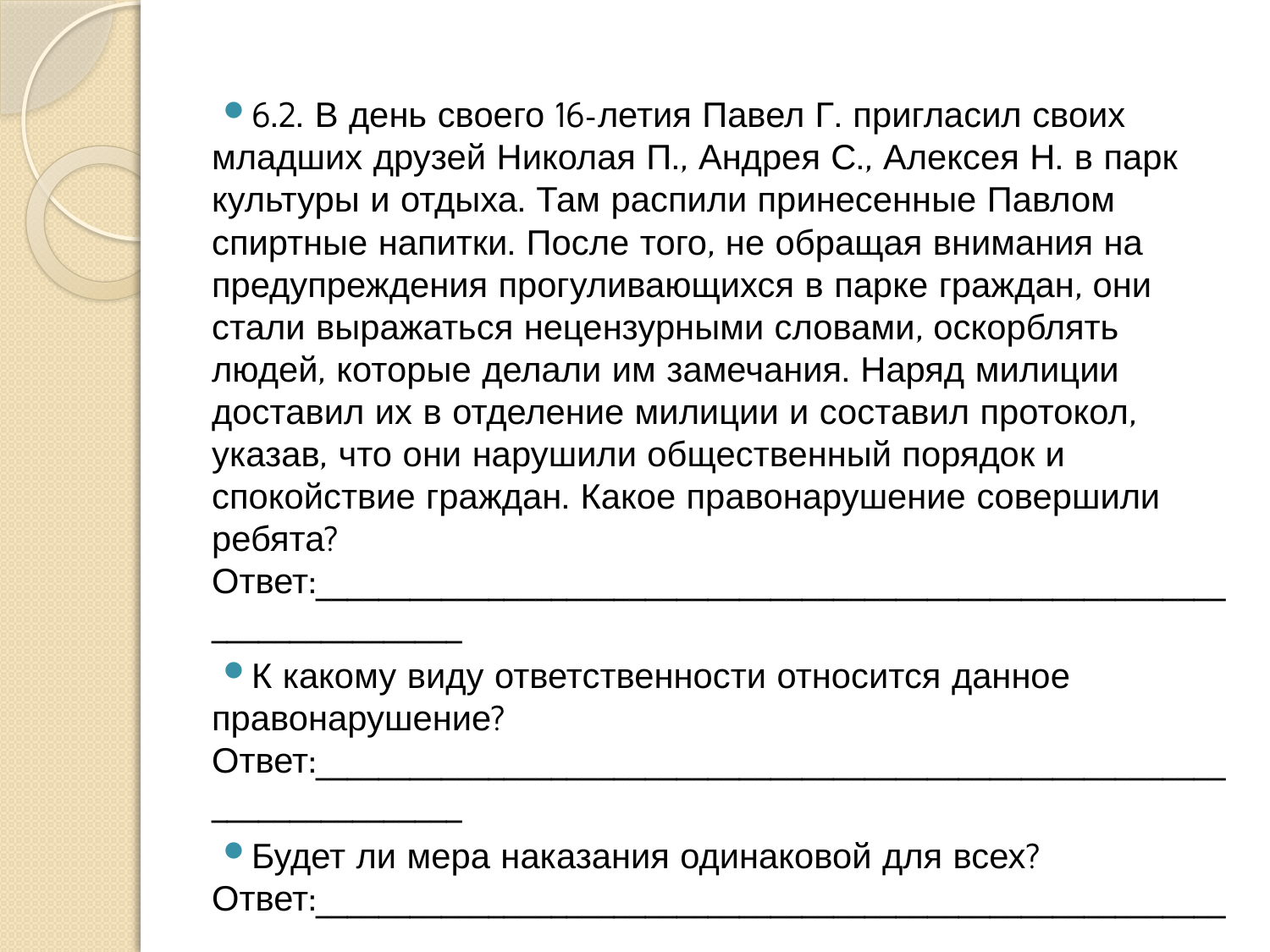

#
6.2. В день своего 16-летия Павел Г. пригласил своих младших друзей Николая П., Андрея С., Алексея Н. в парк культуры и отдыха. Там распили принесенные Павлом спиртные напитки. После того, не обращая внимания на предупреждения прогуливающихся в парке граждан, они стали выражаться нецензурными словами, оскорблять людей, которые делали им замечания. Наряд милиции доставил их в отделение милиции и составил протокол, указав, что они нарушили общественный порядок и спокойствие граждан. Какое правонарушение совершили ребята? Ответ:__________________________________________________________________________
К какому виду ответственности относится данное правонарушение? Ответ:__________________________________________________________________________
Будет ли мера наказания одинаковой для всех? Ответ:__________________________________________________________________________ _______________________